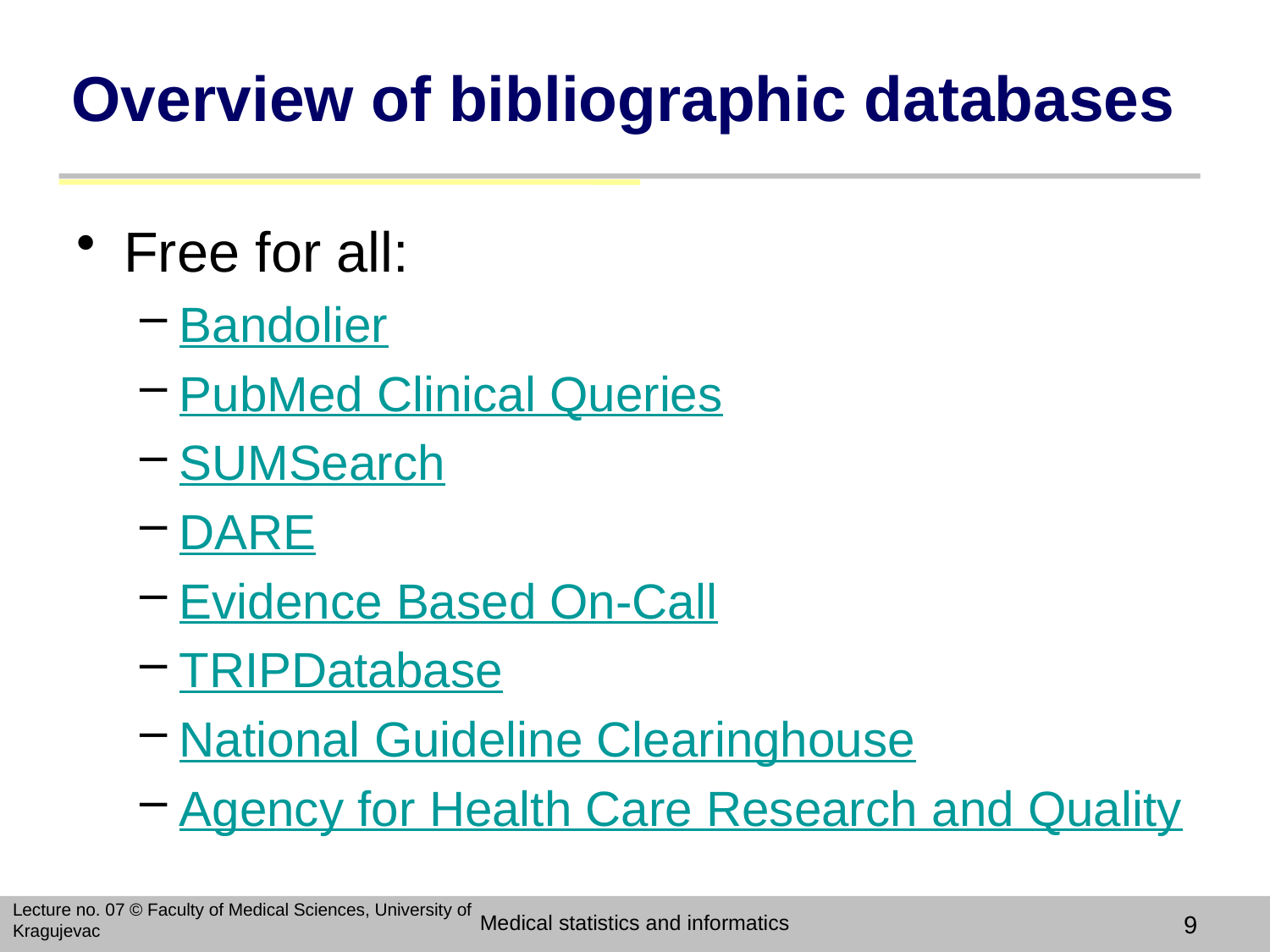

# Overview of bibliographic databases
Free for all:
Bandolier
PubMed Clinical Queries
SUMSearch
DARE
Evidence Based On-Call
TRIPDatabase
National Guideline Clearinghouse
Agency for Health Care Research and Quality
Lecture no. 07 © Faculty of Medical Sciences, University of Kragujevac
Medical statistics and informatics
9